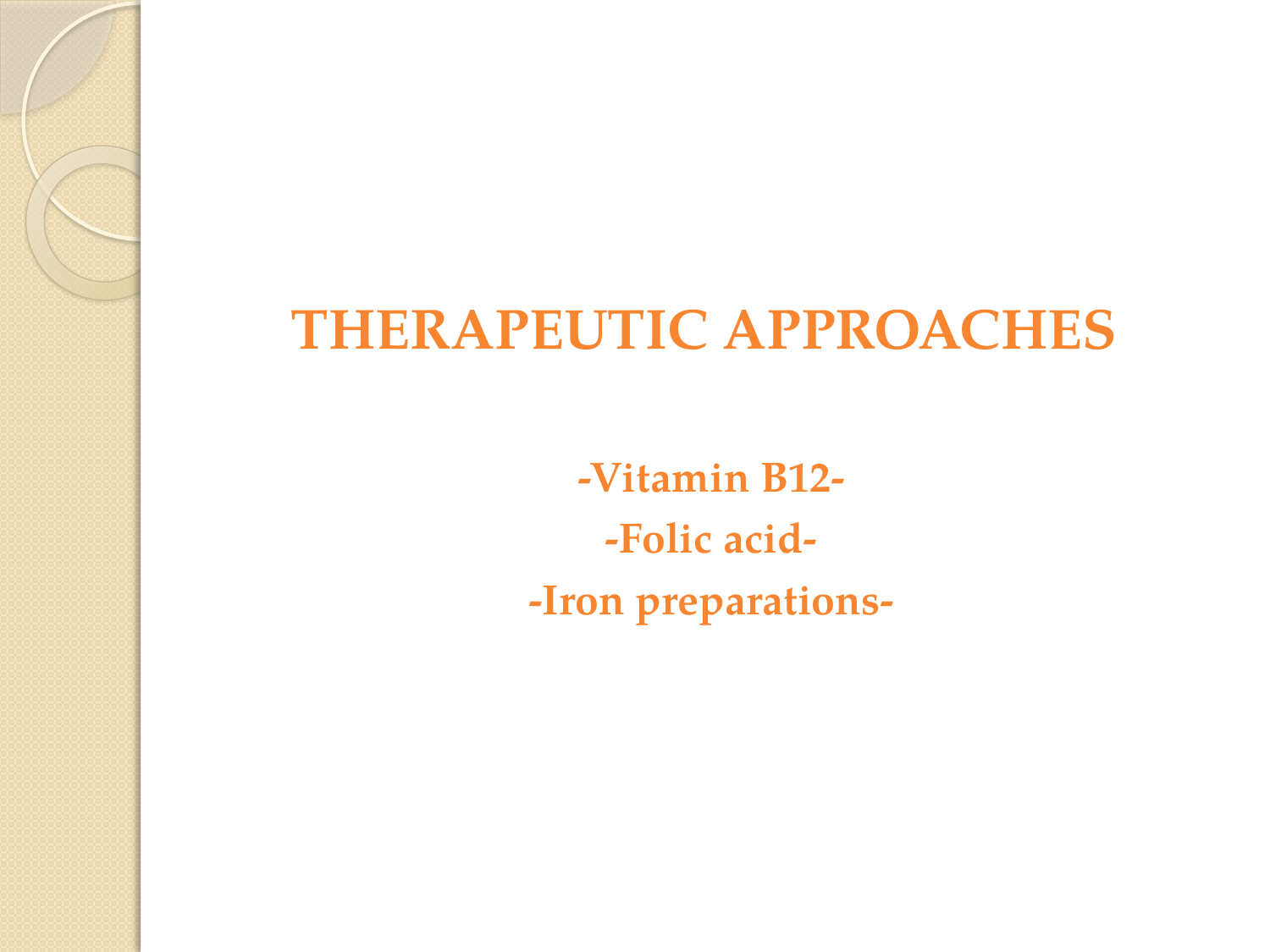

THERAPEUTIC APPROACHES

-Vitamin B12-
-Folic acid-
-Iron preparations-